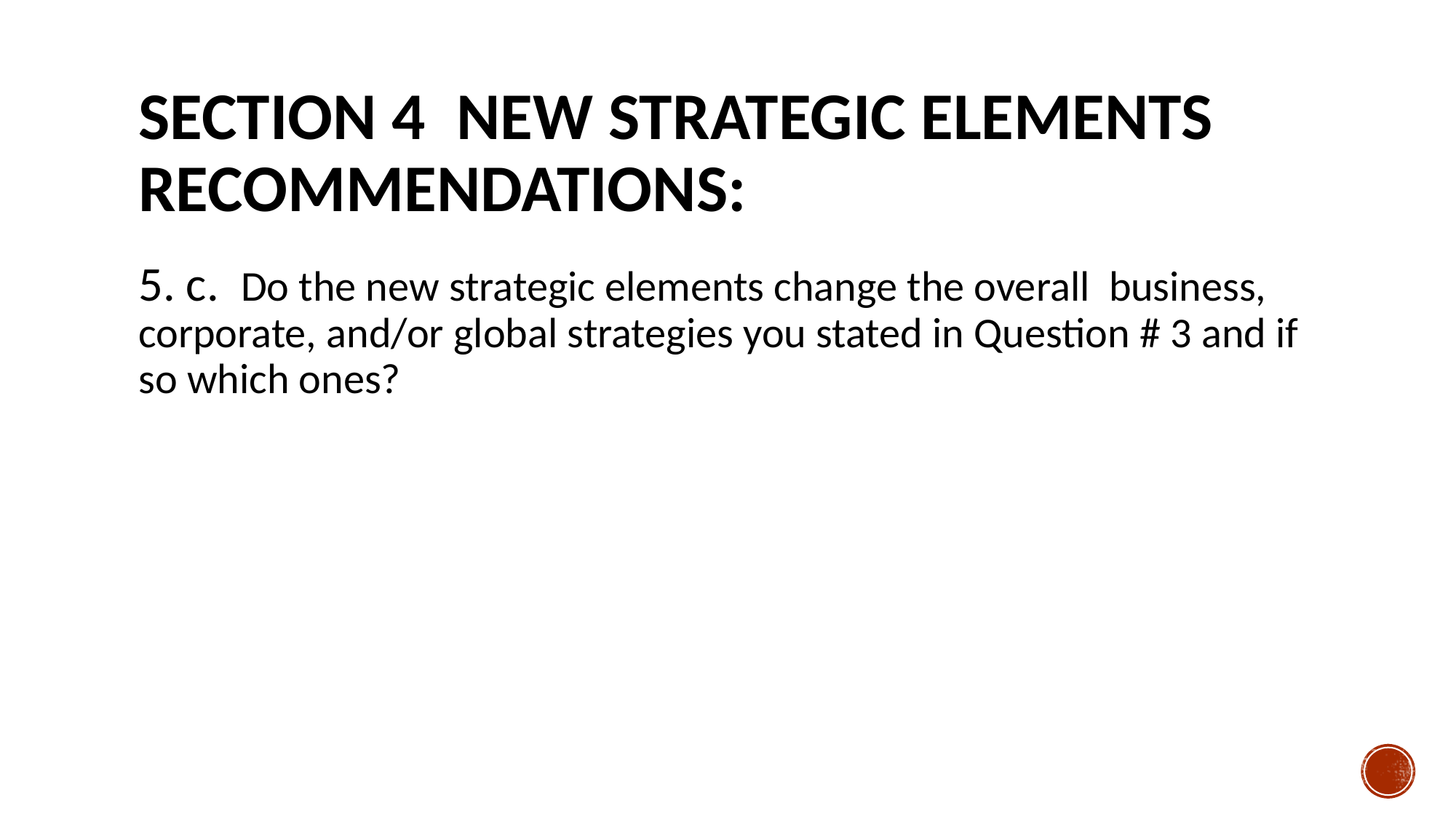

# Section 4  NEW STRATEGIC ELEMENTS RECOMMENDATIONS:
5. c.  Do the new strategic elements change the overall  business, corporate, and/or global strategies you stated in Question # 3 and if so which ones?